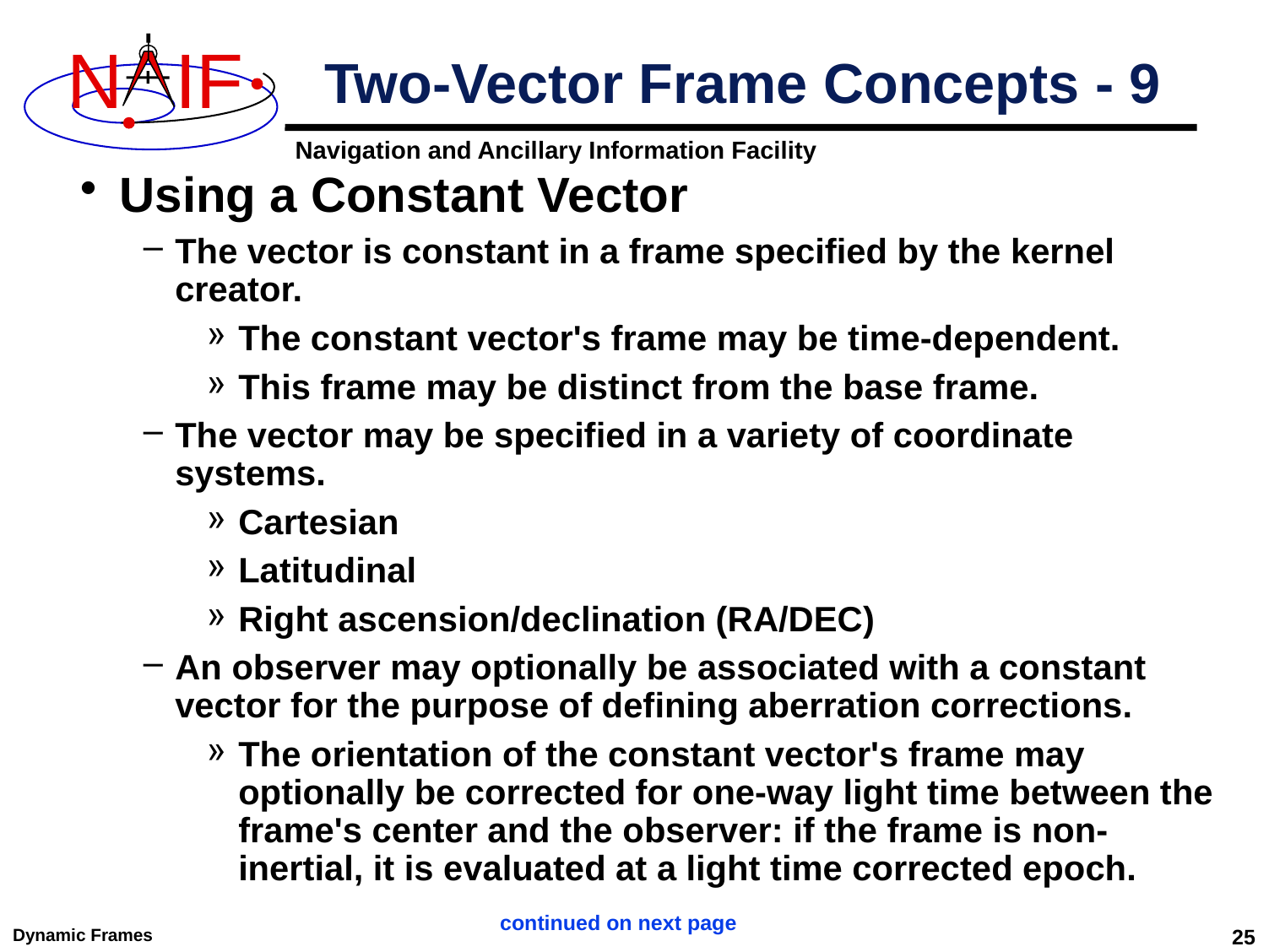

# Two-Vector Frame Concepts - 9
Using a Constant Vector
The vector is constant in a frame specified by the kernel creator.
The constant vector's frame may be time-dependent.
This frame may be distinct from the base frame.
The vector may be specified in a variety of coordinate systems.
Cartesian
Latitudinal
Right ascension/declination (RA/DEC)
An observer may optionally be associated with a constant vector for the purpose of defining aberration corrections.
The orientation of the constant vector's frame may optionally be corrected for one-way light time between the frame's center and the observer: if the frame is non-inertial, it is evaluated at a light time corrected epoch.
continued on next page
Dynamic Frames
25